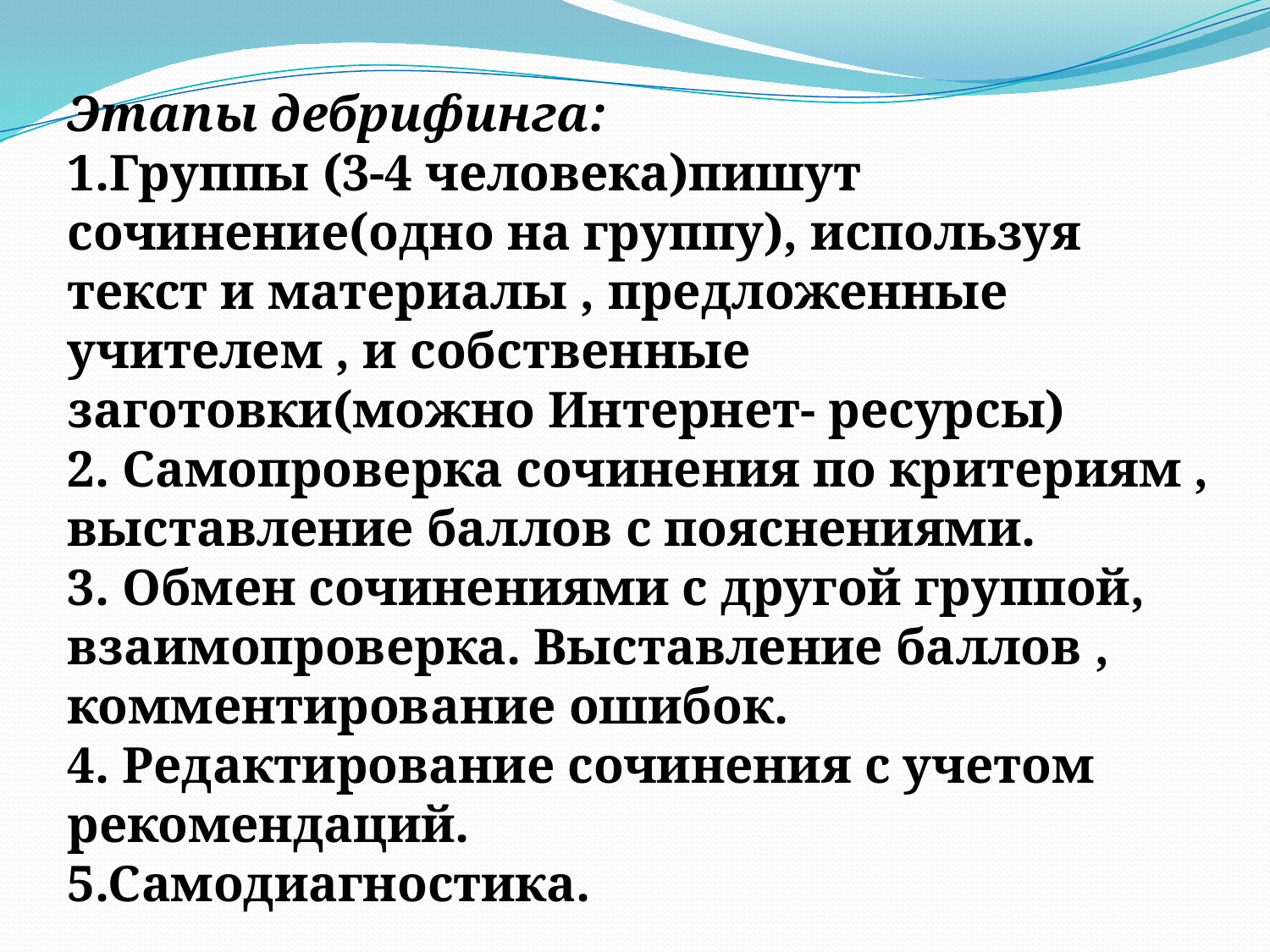

Этапы дебрифинга:
1.Группы (3-4 человека)пишут  сочинение(одно на группу), используя текст и материалы , предложенные учителем , и собственные заготовки(можно Интернет- ресурсы)
2. Самопроверка сочинения по критериям , выставление баллов с пояснениями.
3. Обмен сочинениями с другой группой, взаимопроверка. Выставление баллов , комментирование ошибок.
4. Редактирование сочинения с учетом рекомендаций.
5.Самодиагностика.